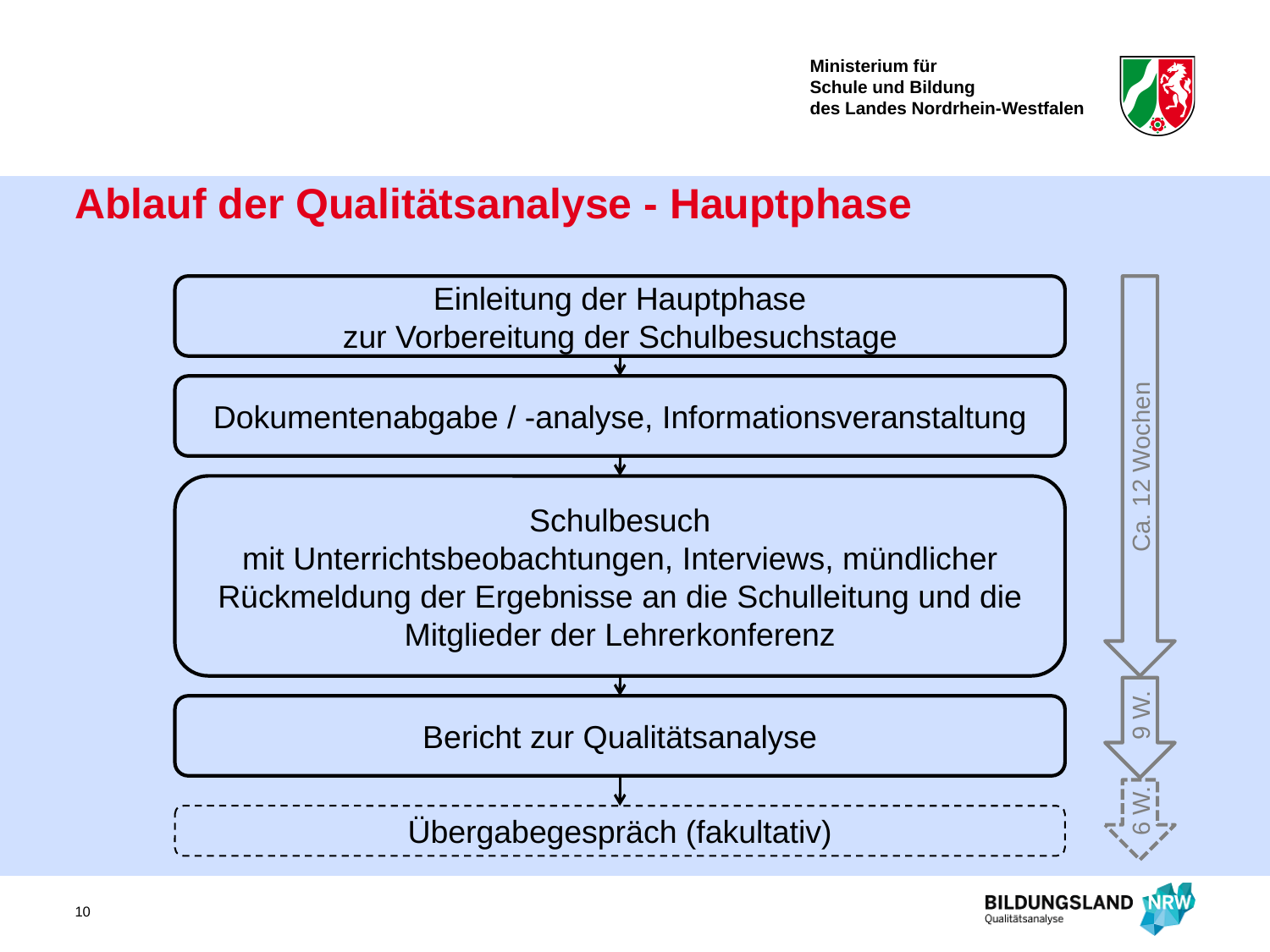

# Ablauf der Qualitätsanalyse - Hauptphase
Einleitung der Hauptphase
zur Vorbereitung der Schulbesuchstage
Ca. 12 Wochen
Dokumentenabgabe / -analyse, Informationsveranstaltung
Schulbesuch
mit Unterrichtsbeobachtungen, Interviews, mündlicher Rückmeldung der Ergebnisse an die Schulleitung und die Mitglieder der Lehrerkonferenz
 9 W.
Bericht zur Qualitätsanalyse
6 W.
Übergabegespräch (fakultativ)
10